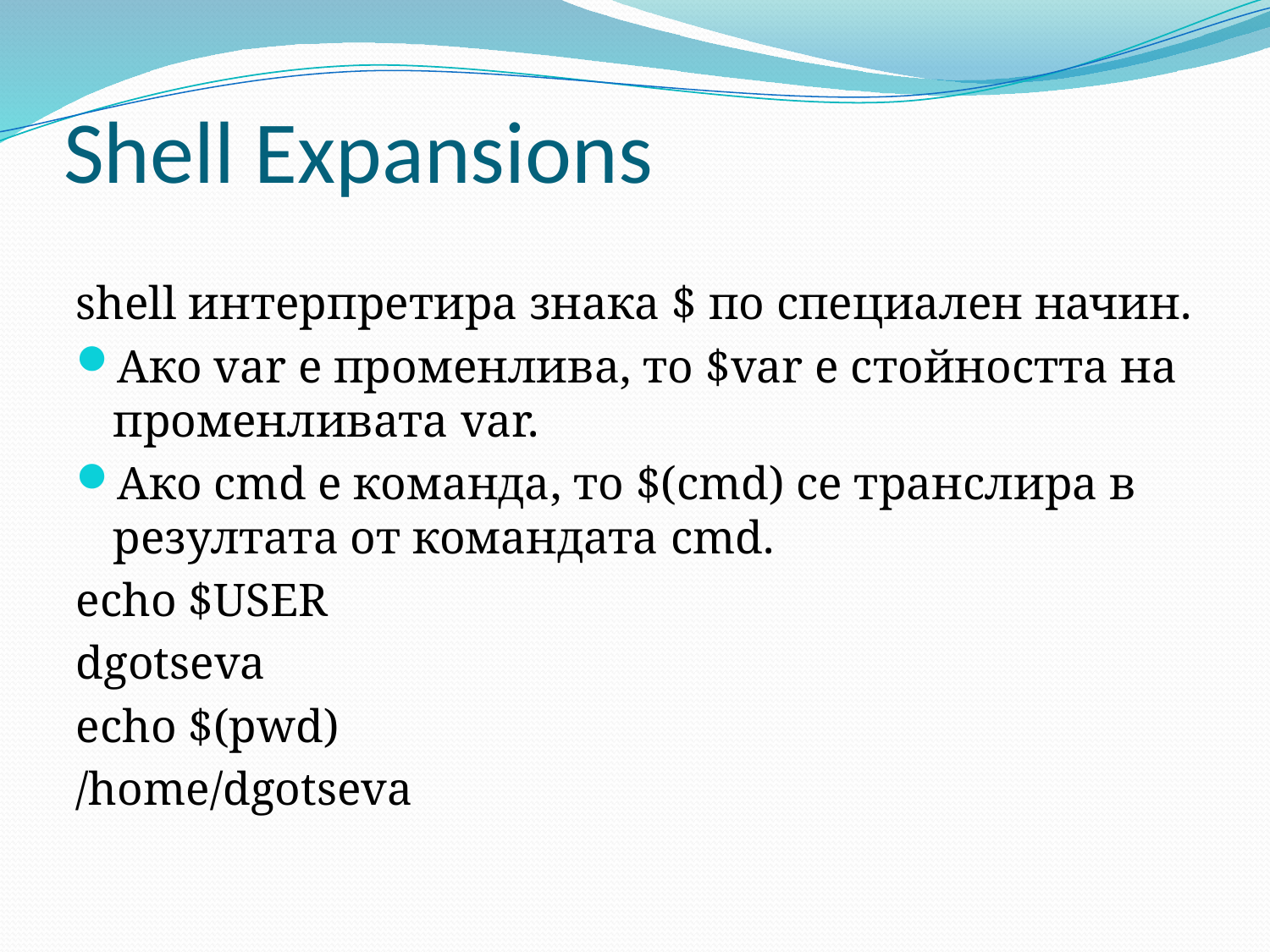

# Shell Expansions
shell интерпретира знака $ по специален начин.
Ако var е променлива, то $var е стойността на променливата var.
Ако cmd е команда, то $(cmd) се транслира в резултата от командата cmd.
echo $USER
dgotseva
echo $(pwd)
/home/dgotseva